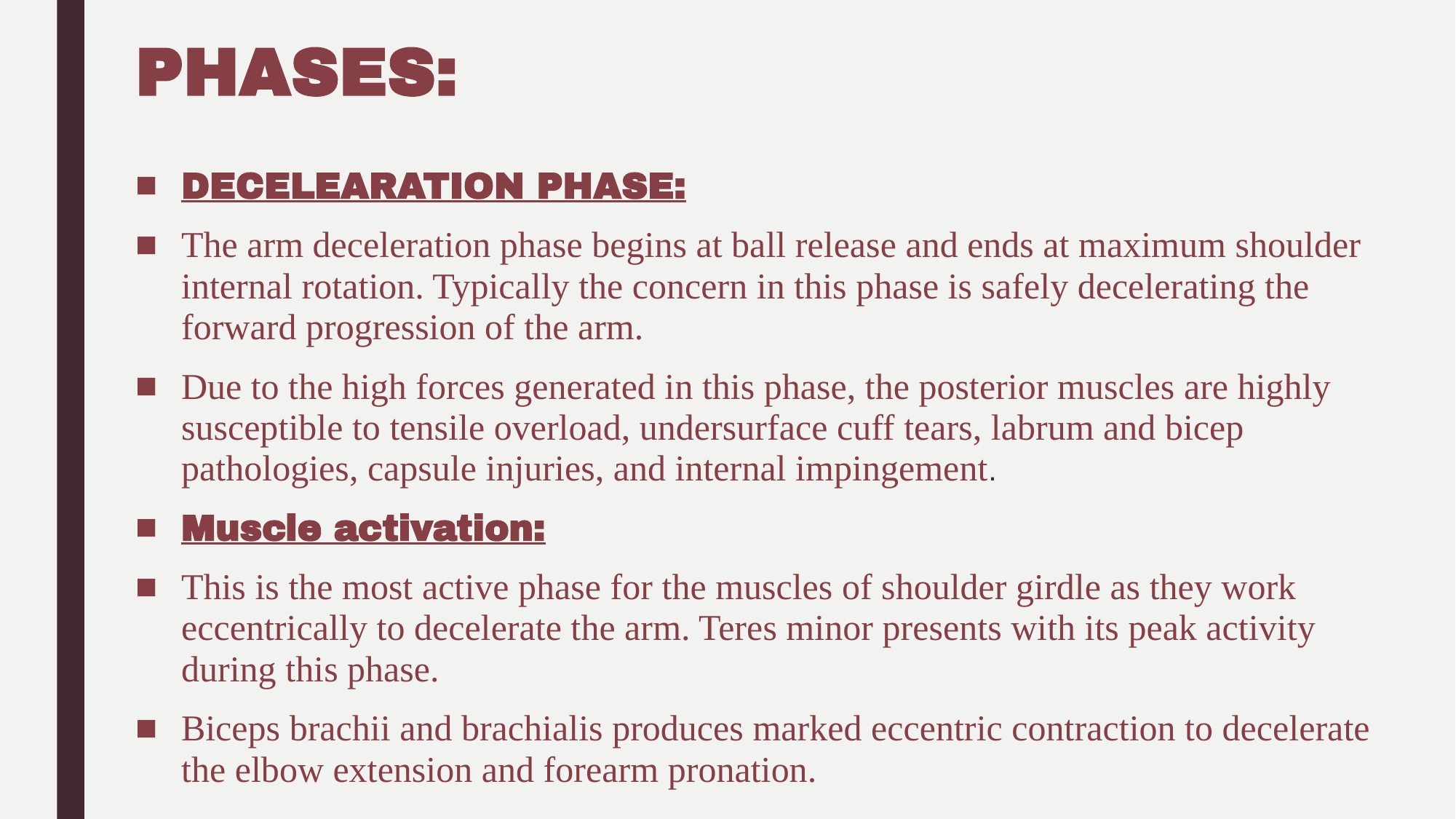

# PHASES:
DECELEARATION PHASE:
The arm deceleration phase begins at ball release and ends at maximum shoulder internal rotation. Typically the concern in this phase is safely decelerating the forward progression of the arm.
Due to the high forces generated in this phase, the posterior muscles are highly susceptible to tensile overload, undersurface cuff tears, labrum and bicep pathologies, capsule injuries, and internal impingement.
Muscle activation:
This is the most active phase for the muscles of shoulder girdle as they work eccentrically to decelerate the arm. Teres minor presents with its peak activity during this phase.
Biceps brachii and brachialis produces marked eccentric contraction to decelerate the elbow extension and forearm pronation.